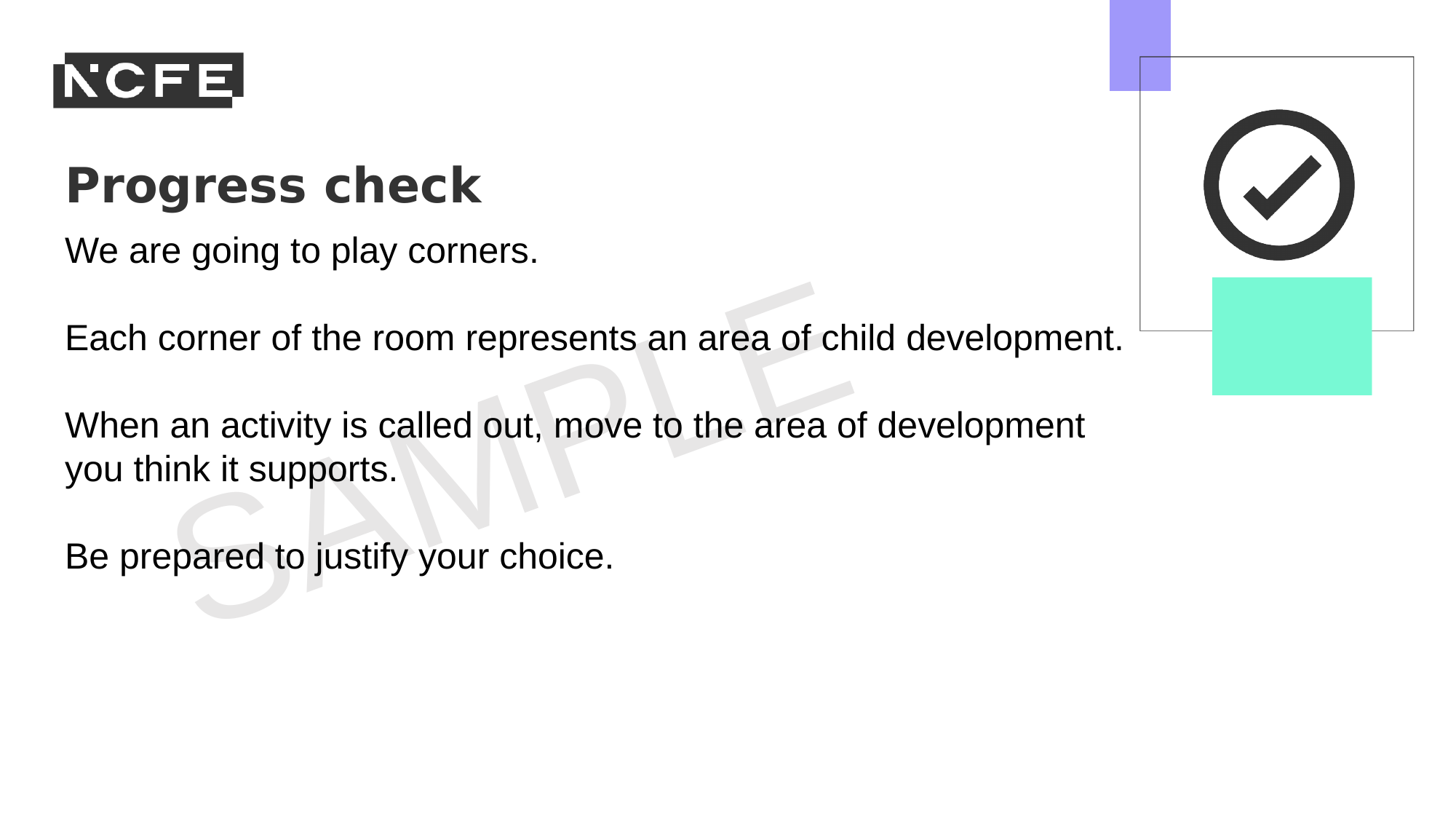

We are going to play corners.

Each corner of the room represents an area of child development.

When an activity is called out, move to the area of development you think it supports.

Be prepared to justify your choice.